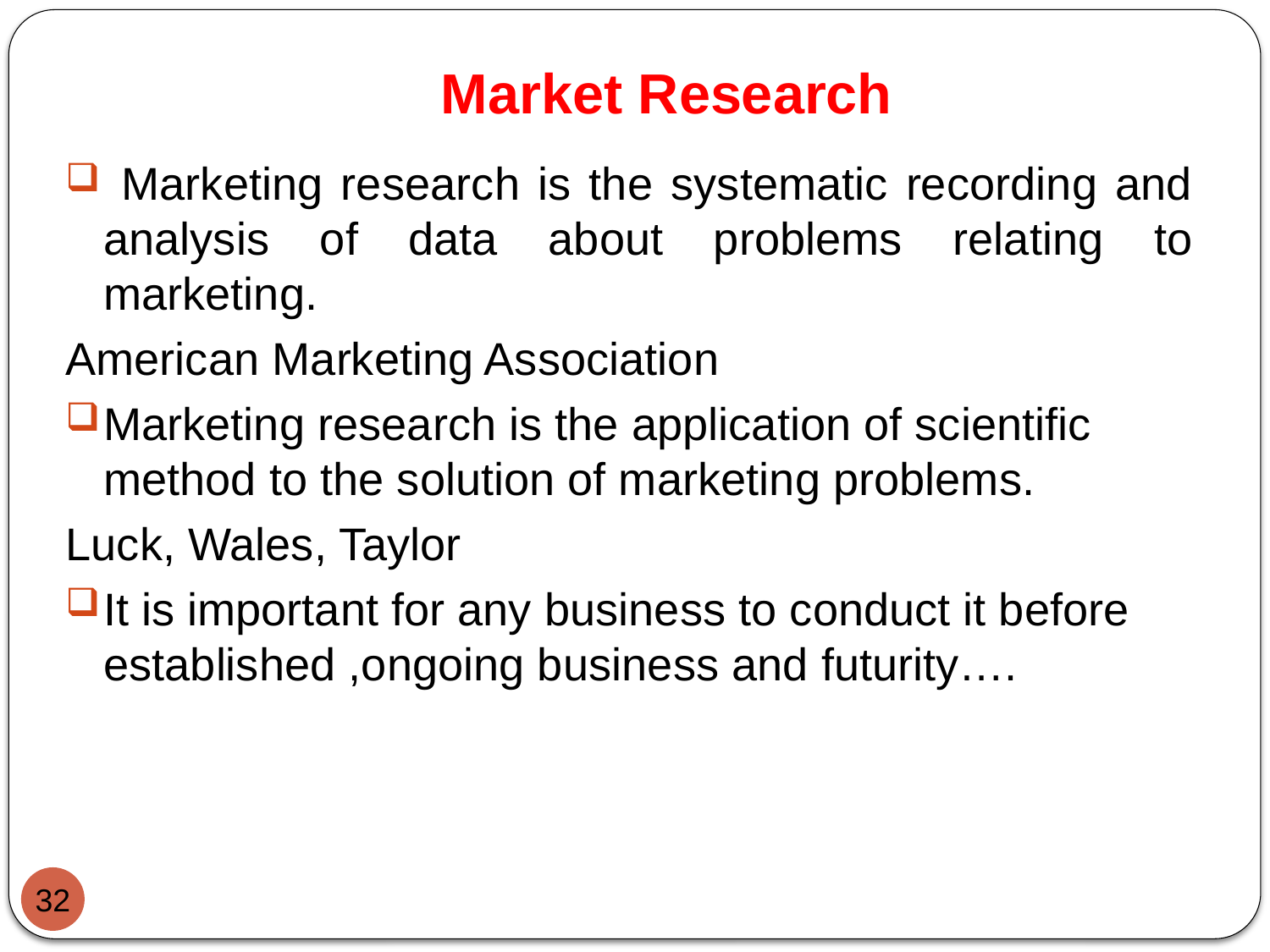

# Market Research
 Marketing research is the systematic recording and analysis of data about problems relating to marketing.
American Marketing Association
Marketing research is the application of scientific method to the solution of marketing problems.
Luck, Wales, Taylor
It is important for any business to conduct it before established ,ongoing business and futurity….

32